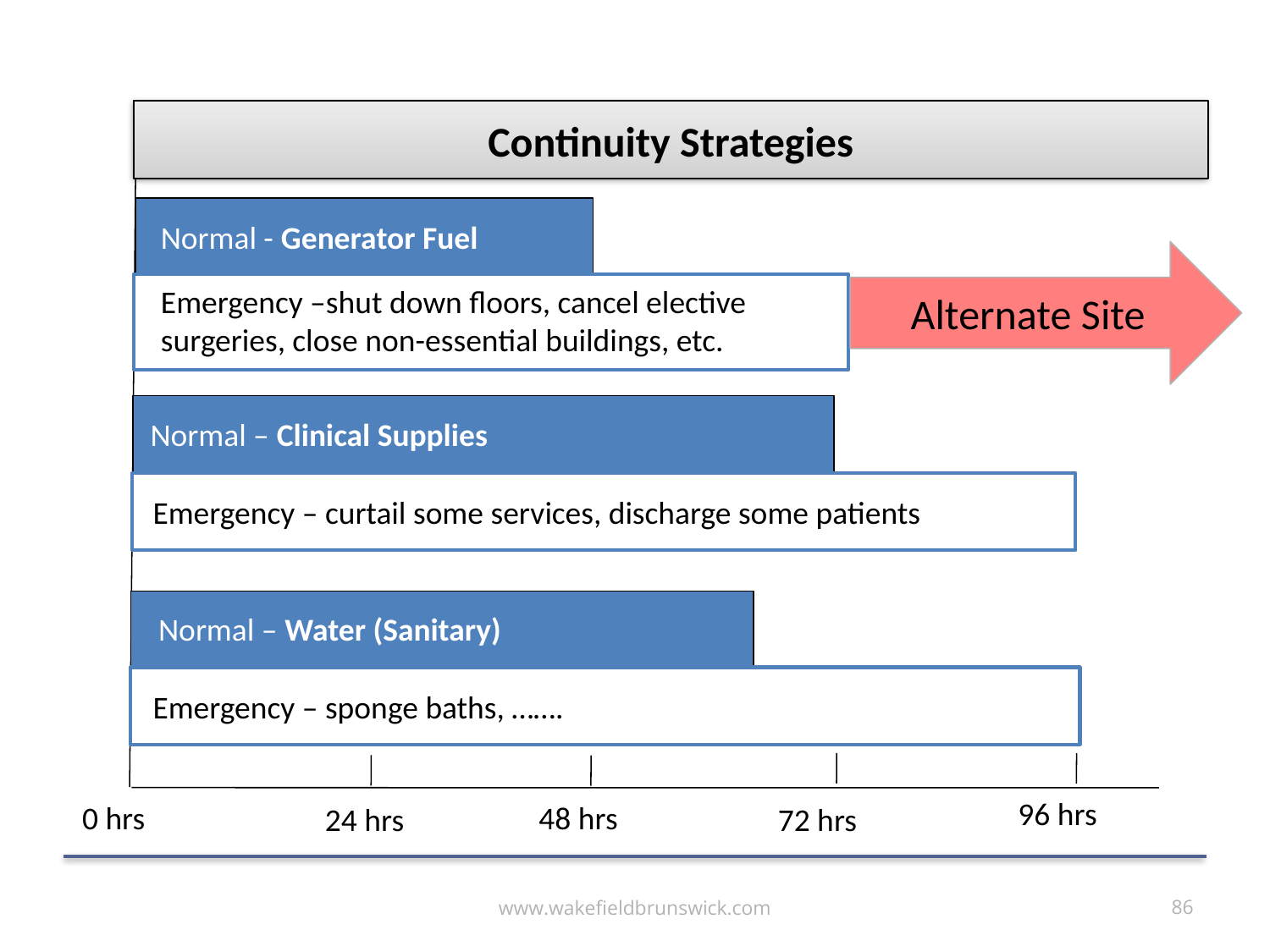

# Continuity Strategies

Normal - Generator Fuel
Alternate Site
Emergency –shut down floors, cancel elective surgeries, close non-essential buildings, etc.

Normal – Clinical Supplies
Emergency – curtail some services, discharge some patients

Normal – Water (Sanitary)

Emergency – sponge baths, …….

96 hrs
0 hrs
48 hrs
72 hrs
24 hrs
www.wakefieldbrunswick.com
86